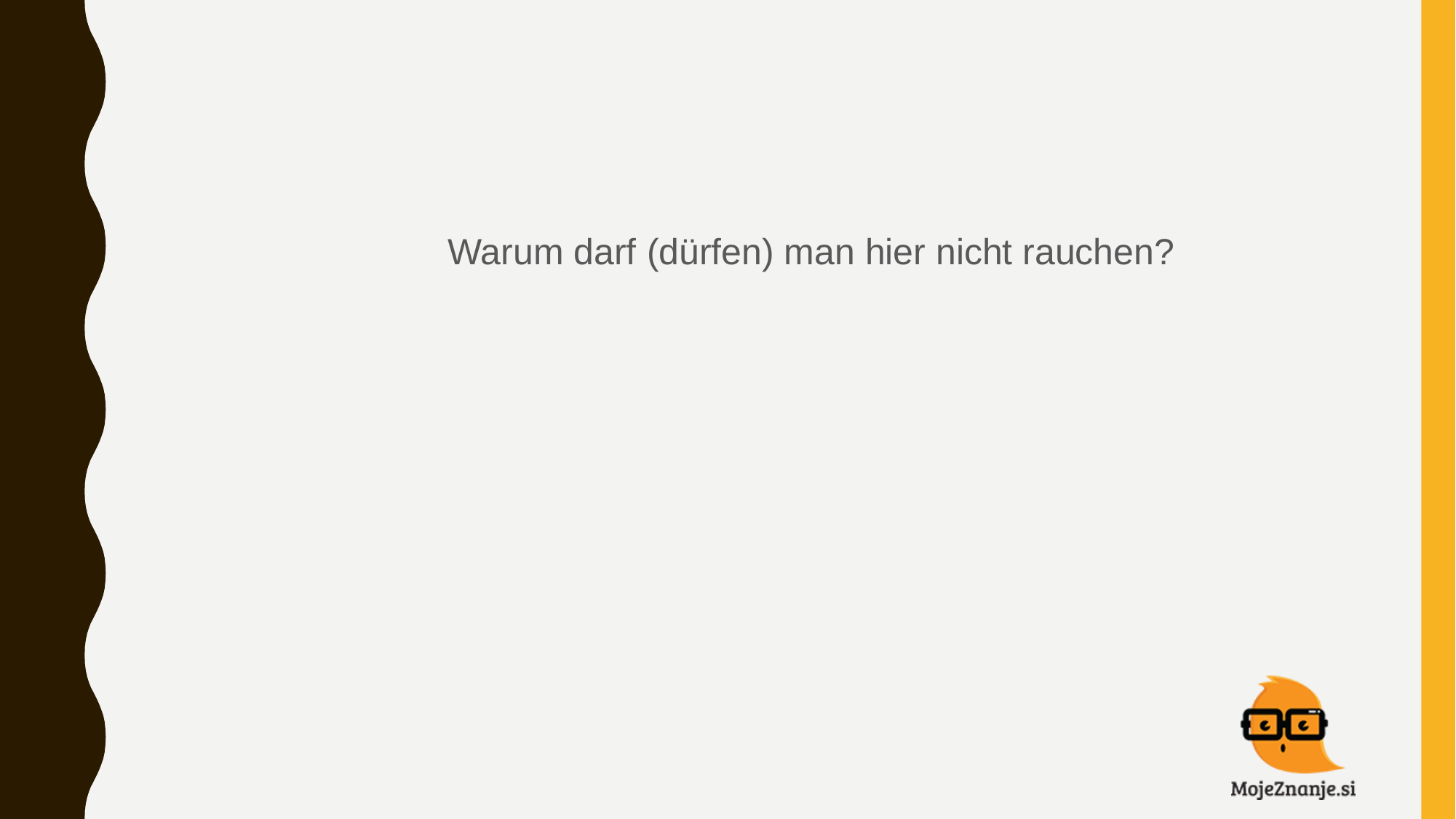

#

	Warum darf (dürfen) man hier nicht rauchen?